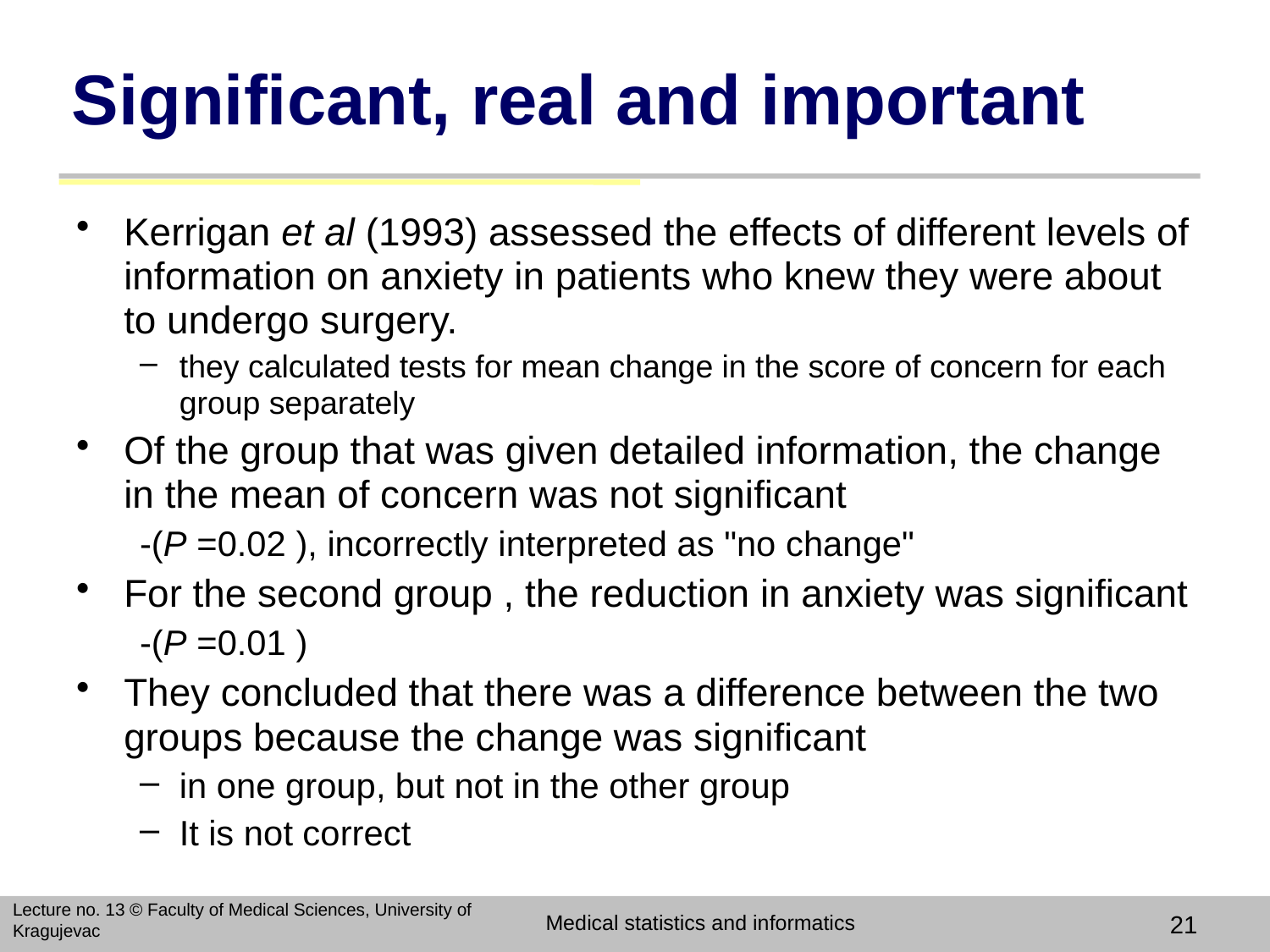

# Significant, real and important
Kerrigan et al (1993) assessed the effects of different levels of information on anxiety in patients who knew they were about to undergo surgery.
they calculated tests for mean change in the score of concern for each group separately
Of the group that was given detailed information, the change in the mean of concern was not significant
-(P =0.02 ), incorrectly interpreted as "no change"
For the second group , the reduction in anxiety was significant
-(P =0.01 )
They concluded that there was a difference between the two groups because the change was significant
in one group, but not in the other group
It is not correct
Lecture no. 13 © Faculty of Medical Sciences, University of Kragujevac
Medical statistics and informatics
21